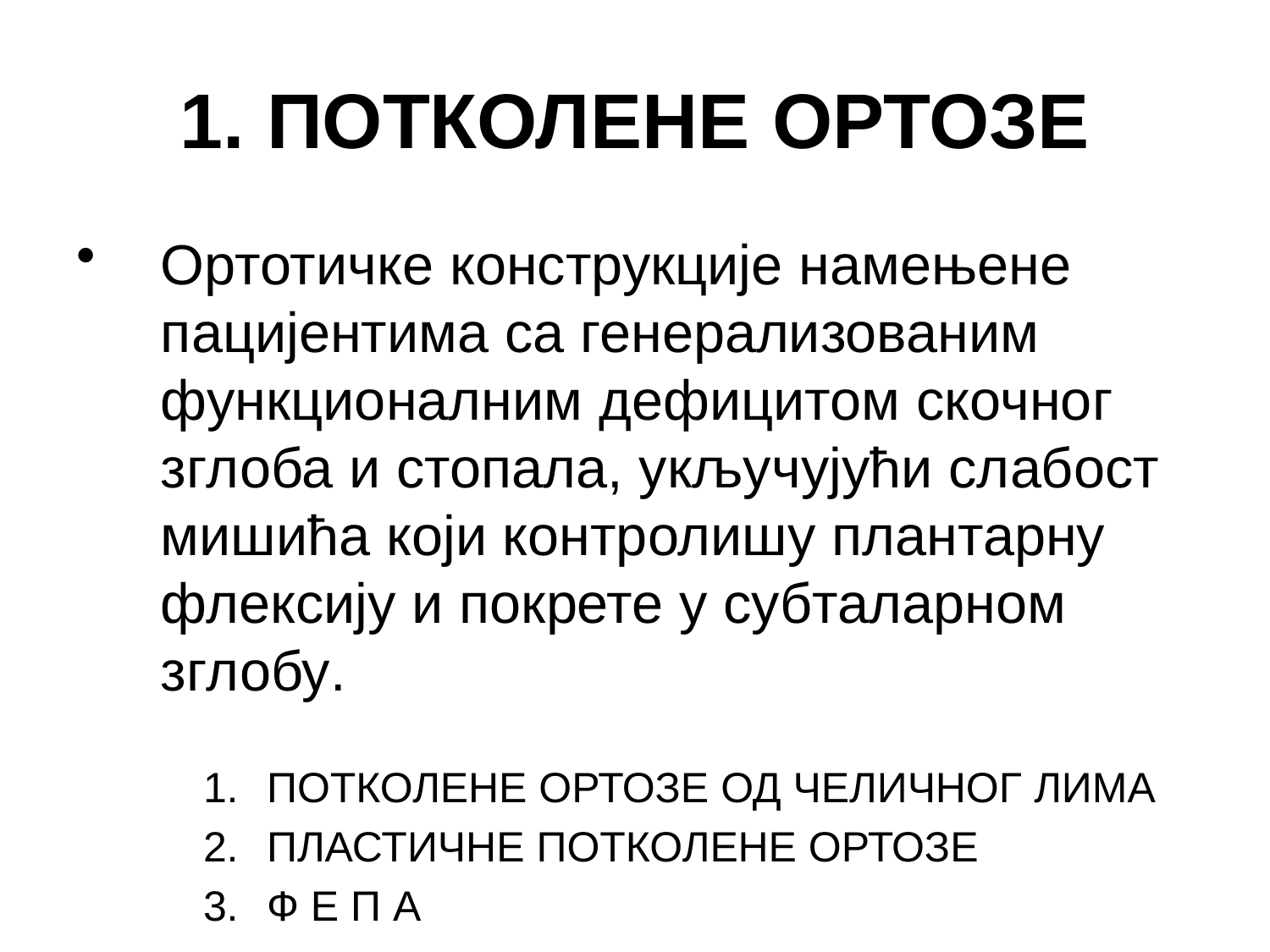

# 1. ПОТКОЛЕНЕ ОРТОЗЕ
Ортотичке конструкције намењене пацијентима са генерализованим функционалним дефицитом скочног зглоба и стопала, укључујући слабост мишића који контролишу плантарну флексију и покрете у субталарном зглобу.

ПОТКОЛЕНЕ ОРТОЗЕ ОД ЧЕЛИЧНОГ ЛИМА
ПЛАСТИЧНЕ ПОТКОЛЕНЕ ОРТОЗЕ
Ф Е П А